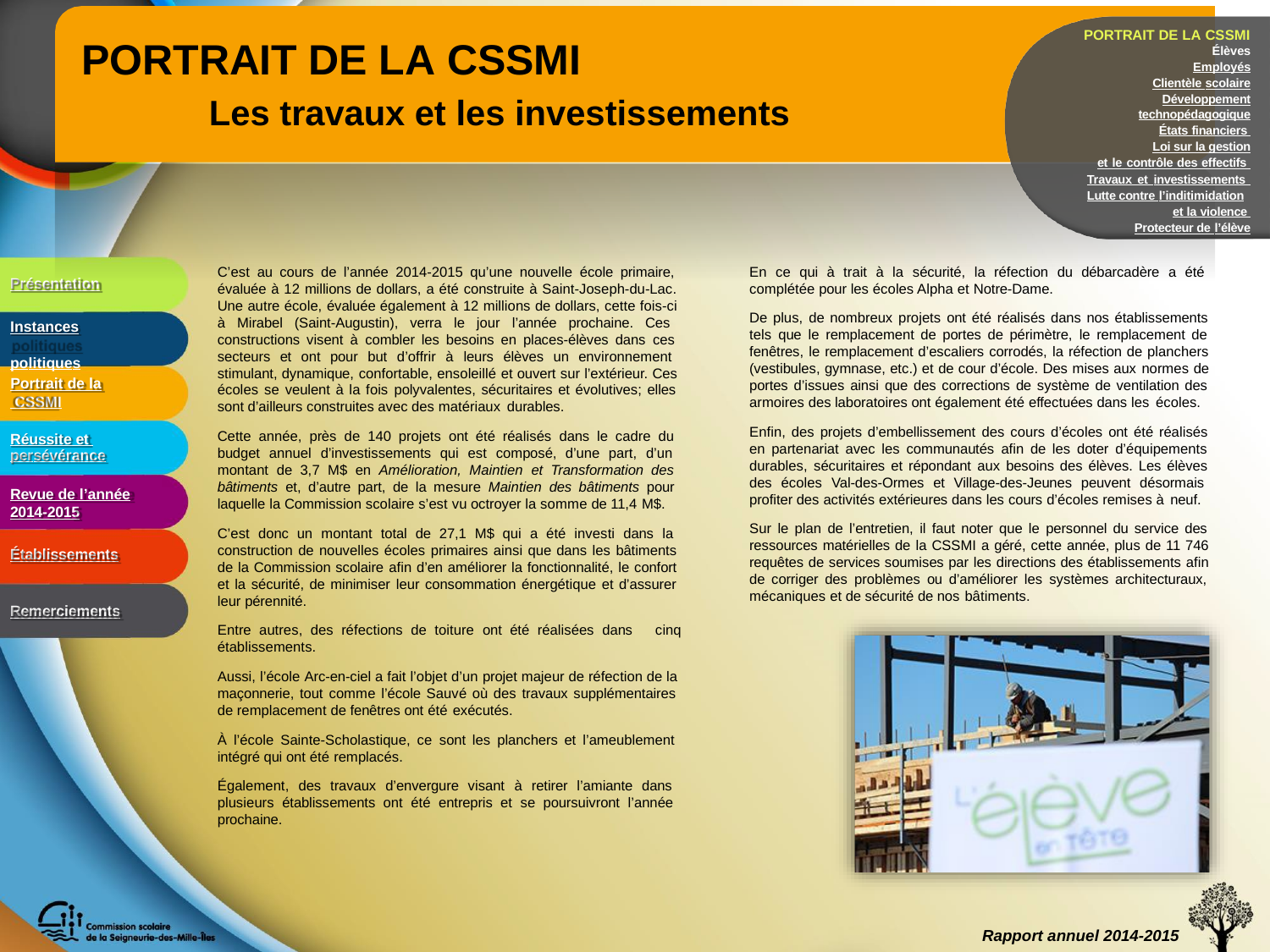

PORTRAIT DE LA CSSMI
Élèves
Employés  Clientèle scolaire
Développement technopédagogique
États financiers  Loi sur la gestion
et le contrôle des effectifs  Travaux et investissements  Lutte contre l’inditimidation
et la violence  Protecteur de l’élève
# PORTRAIT DE LA CSSMI
Les travaux et les investissements

C’est au cours de l’année 2014-2015 qu’une nouvelle école primaire,  évaluée à 12 millions de dollars, a été construite à Saint-Joseph-du-Lac.  Une autre école, évaluée également à 12 millions de dollars, cette fois-ci  à Mirabel (Saint-Augustin), verra le jour l’année prochaine. Ces  constructions visent à combler les besoins en places-élèves dans ces  secteurs et ont pour but d’offrir à leurs élèves un environnement  stimulant, dynamique, confortable, ensoleillé et ouvert sur l’extérieur. Ces  écoles se veulent à la fois polyvalentes, sécuritaires et évolutives; elles  sont d’ailleurs construites avec des matériaux durables.
En ce qui à trait à la sécurité, la réfection du débarcadère a été  complétée pour les écoles Alpha et Notre-Dame.
De plus, de nombreux projets ont été réalisés dans nos établissements  tels que le remplacement de portes de périmètre, le remplacement de  fenêtres, le remplacement d’escaliers corrodés, la réfection de planchers  (vestibules, gymnase, etc.) et de cour d’école. Des mises aux normes de  portes d’issues ainsi que des corrections de système de ventilation des  armoires des laboratoires ont également été effectuées dans les écoles.
Enfin, des projets d’embellissement des cours d’écoles ont été réalisés  en partenariat avec les communautés afin de les doter d’équipements  durables, sécuritaires et répondant aux besoins des élèves. Les élèves  des écoles Val-des-Ormes et Village-des-Jeunes peuvent désormais  profiter des activités extérieures dans les cours d’écoles remises à neuf.
Sur le plan de l’entretien, il faut noter que le personnel du service des  ressources matérielles de la CSSMI a géré, cette année, plus de 11 746  requêtes de services soumises par les directions des établissements afin  de corriger des problèmes ou d’améliorer les systèmes architecturaux,  mécaniques et de sécurité de nos bâtiments.

Présentation

Instances  politiques

Portrait de la  CSSMI

Cette année, près de 140 projets ont été réalisés dans le cadre du  budget annuel d’investissements qui est composé, d’une part, d’un  montant de 3,7 M$ en Amélioration, Maintien et Transformation des  bâtiments et, d’autre part, de la mesure Maintien des bâtiments pour  laquelle la Commission scolaire s’est vu octroyer la somme de 11,4 M$.
Réussite et  persévérance

Revue de l’année
2014-2015

C’est donc un montant total de 27,1 M$ qui a été investi dans la  construction de nouvelles écoles primaires ainsi que dans les bâtiments  de la Commission scolaire afin d’en améliorer la fonctionnalité, le confort  et la sécurité, de minimiser leur consommation énergétique et d’assurer  leur pérennité.
Entre  autres,  des  réfections  de  toiture  ont  été  réalisées  dans     cinq
établissements.
Aussi, l’école Arc-en-ciel a fait l’objet d’un projet majeur de réfection de la  maçonnerie, tout comme l’école Sauvé où des travaux supplémentaires  de remplacement de fenêtres ont été exécutés.

Établissements

Remerciements

À l’école Sainte-Scholastique, ce sont les planchers et l’ameublement  intégré qui ont été remplacés.
Également, des travaux d’envergure visant à retirer l’amiante dans  plusieurs établissements ont été entrepris et se poursuivront l’année  prochaine.
Rapport annuel 2014-2015